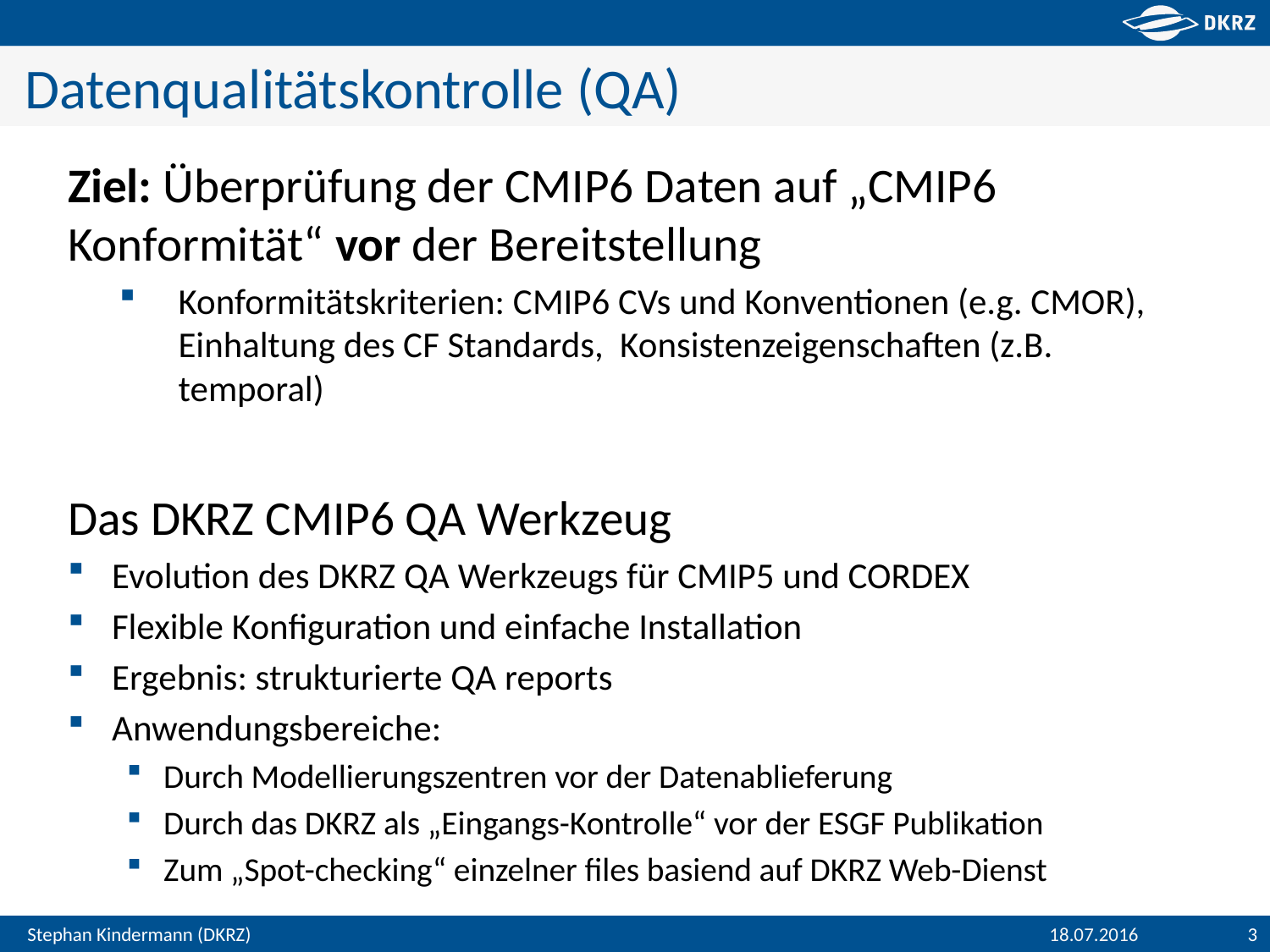

# Datenqualitätskontrolle (QA)
Ziel: Überprüfung der CMIP6 Daten auf „CMIP6 Konformität“ vor der Bereitstellung
Konformitätskriterien: CMIP6 CVs und Konventionen (e.g. CMOR), Einhaltung des CF Standards,  Konsistenzeigenschaften (z.B. temporal)

Das DKRZ CMIP6 QA Werkzeug
Evolution des DKRZ QA Werkzeugs für CMIP5 und CORDEX
Flexible Konfiguration und einfache Installation
Ergebnis: strukturierte QA reports
Anwendungsbereiche:
Durch Modellierungszentren vor der Datenablieferung
Durch das DKRZ als „Eingangs-Kontrolle“ vor der ESGF Publikation
Zum „Spot-checking“ einzelner files basiend auf DKRZ Web-Dienst
18.07.2016
3